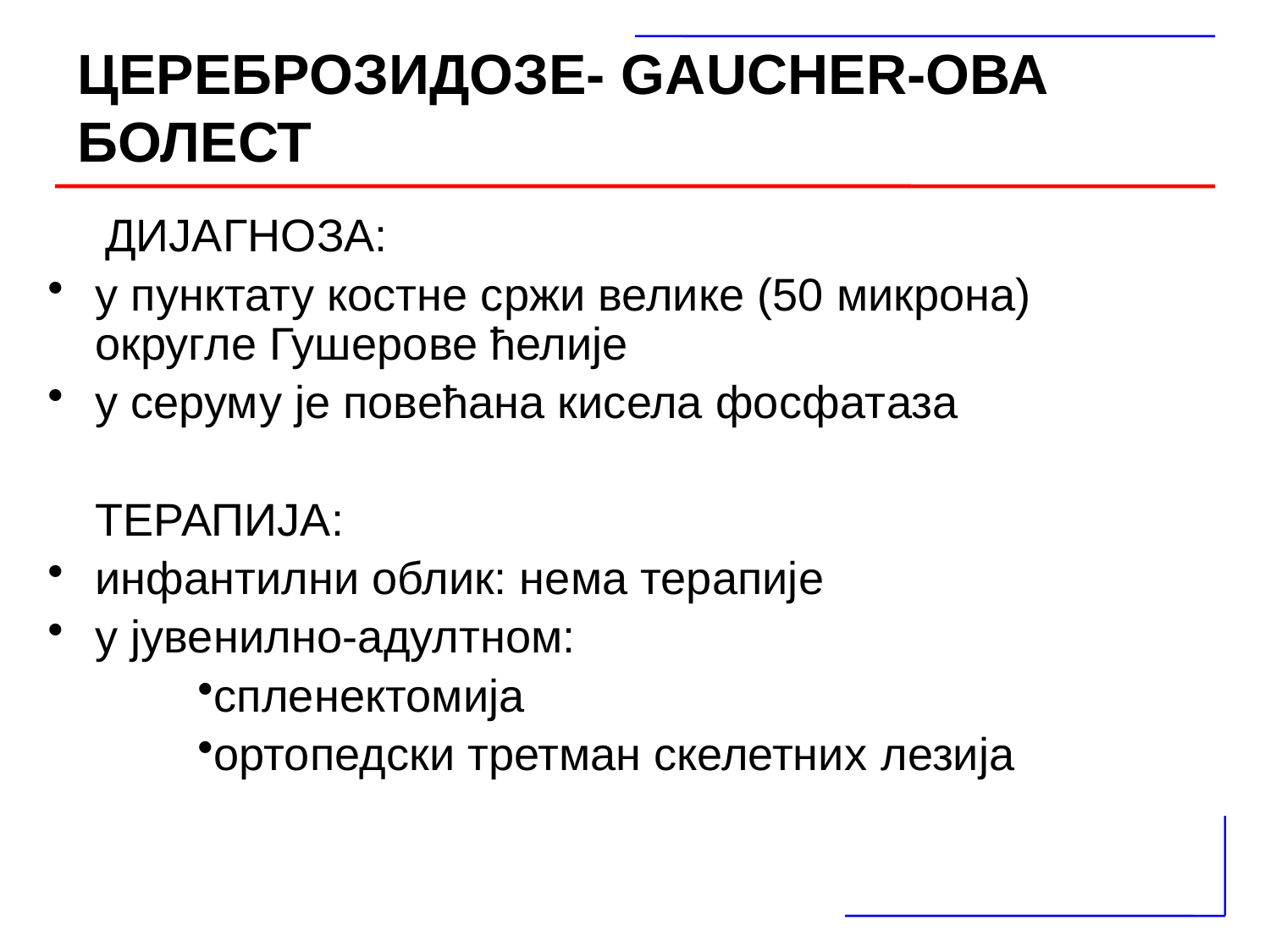

ЦЕРЕБРОЗИДОЗЕ- GAUCHER-ОВА БОЛЕСТ
	 ДИЈАГНОЗА:
у пунктату костне сржи велике (50 микрона) округле Гушерове ћелије
у серуму је повећана кисела фосфатаза

	ТЕРАПИЈА:
инфантилни облик: нема терапије
у јувенилно-адултном:
спленектомија
ортопедски третман скелетних лезија